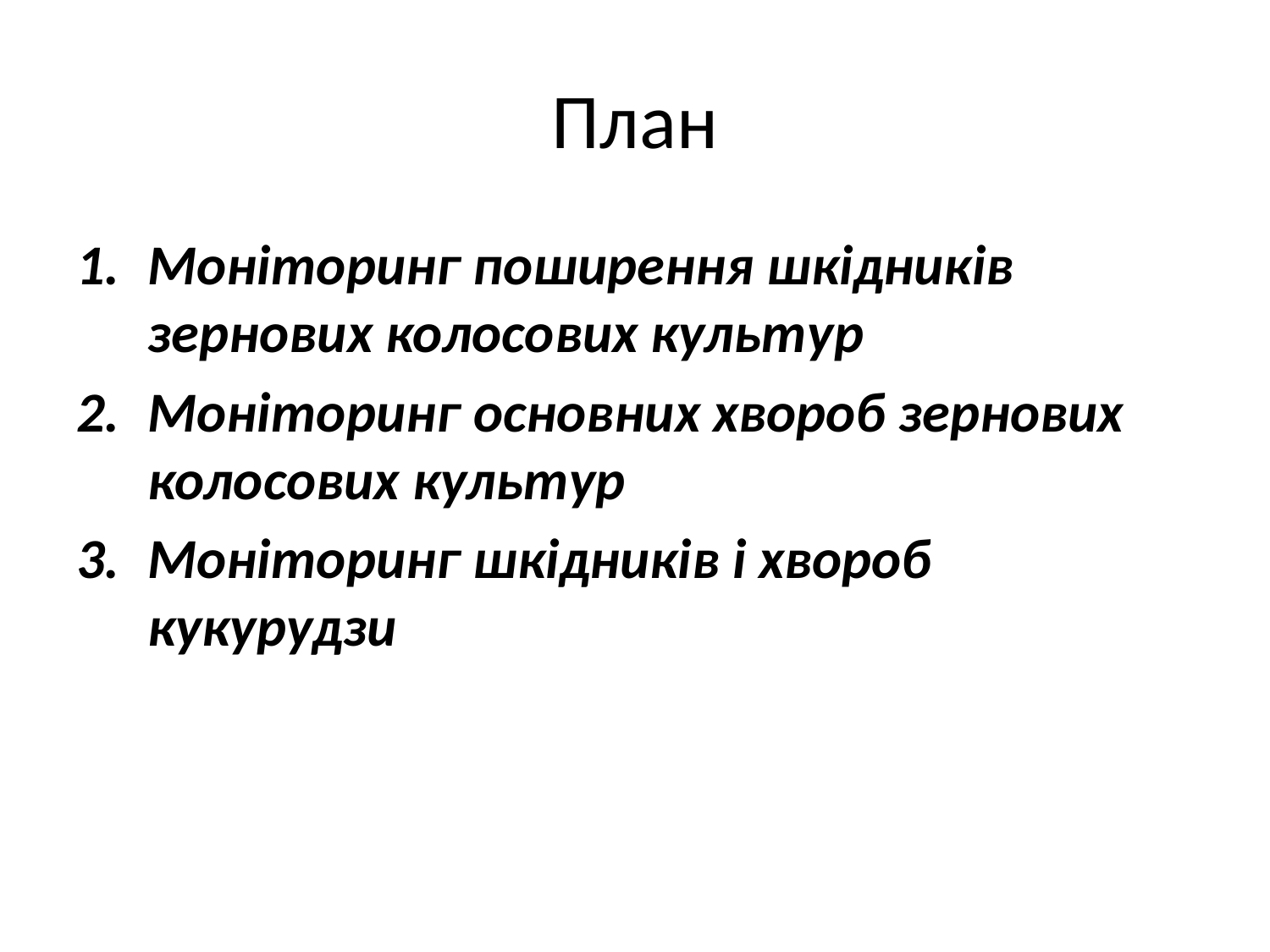

# План
Моніторинг поширення шкідників зернових колосових культур
Моніторинг основних хвороб зернових колосових культур
Моніторинг шкідників і хвороб кукурудзи